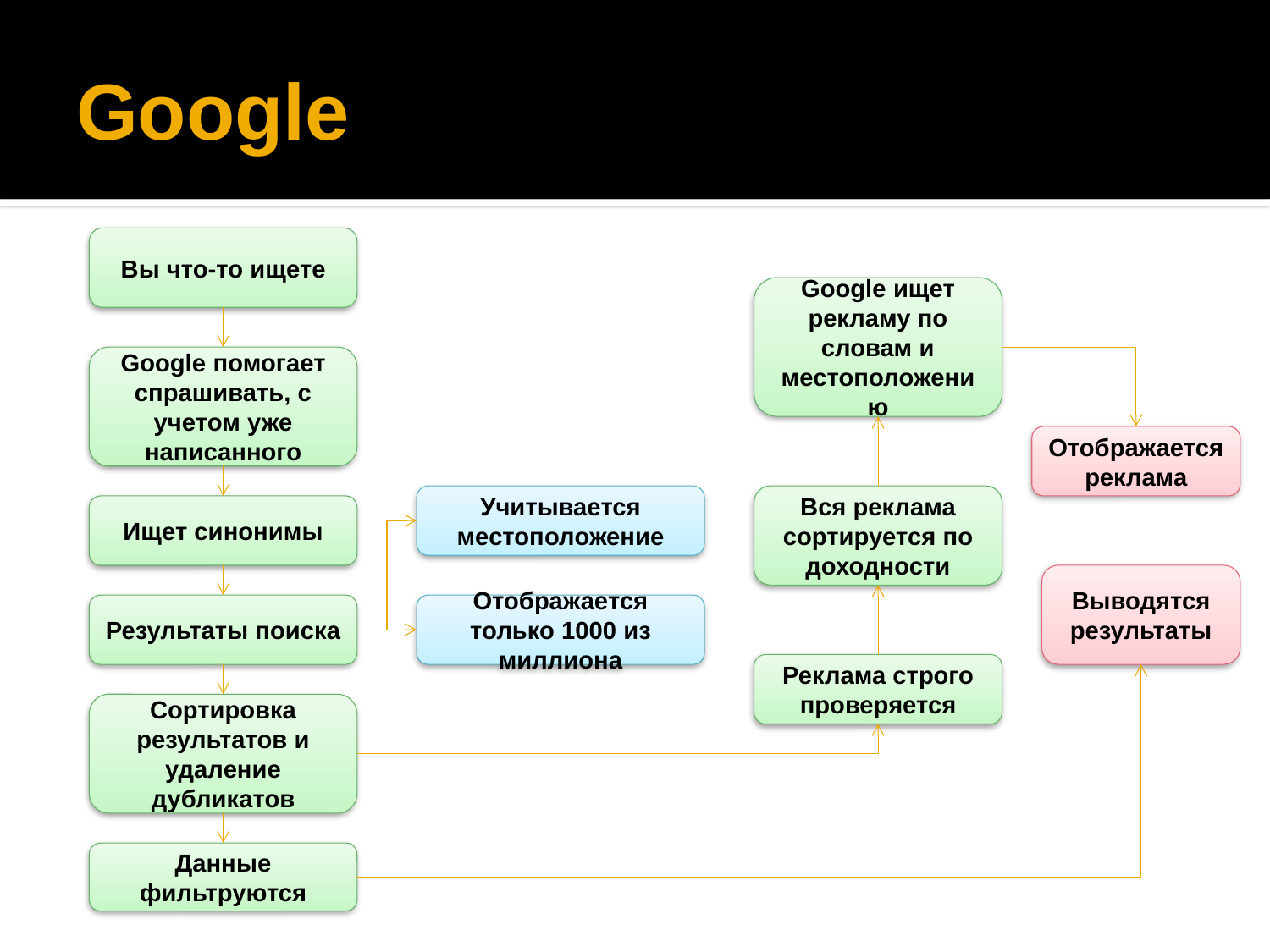

# Google
Вы что-то ищете
Google ищет рекламу по словам и местоположению
Google помогает спрашивать, с учетом уже написанного
Отображается реклама
Учитывается местоположение
Вся реклама сортируется по доходности
Ищет синонимы
Выводятся результаты
Результаты поиска
Отображается только 1000 из миллиона
Реклама строго проверяется
Сортировка результатов и удаление дубликатов
Данные фильтруются